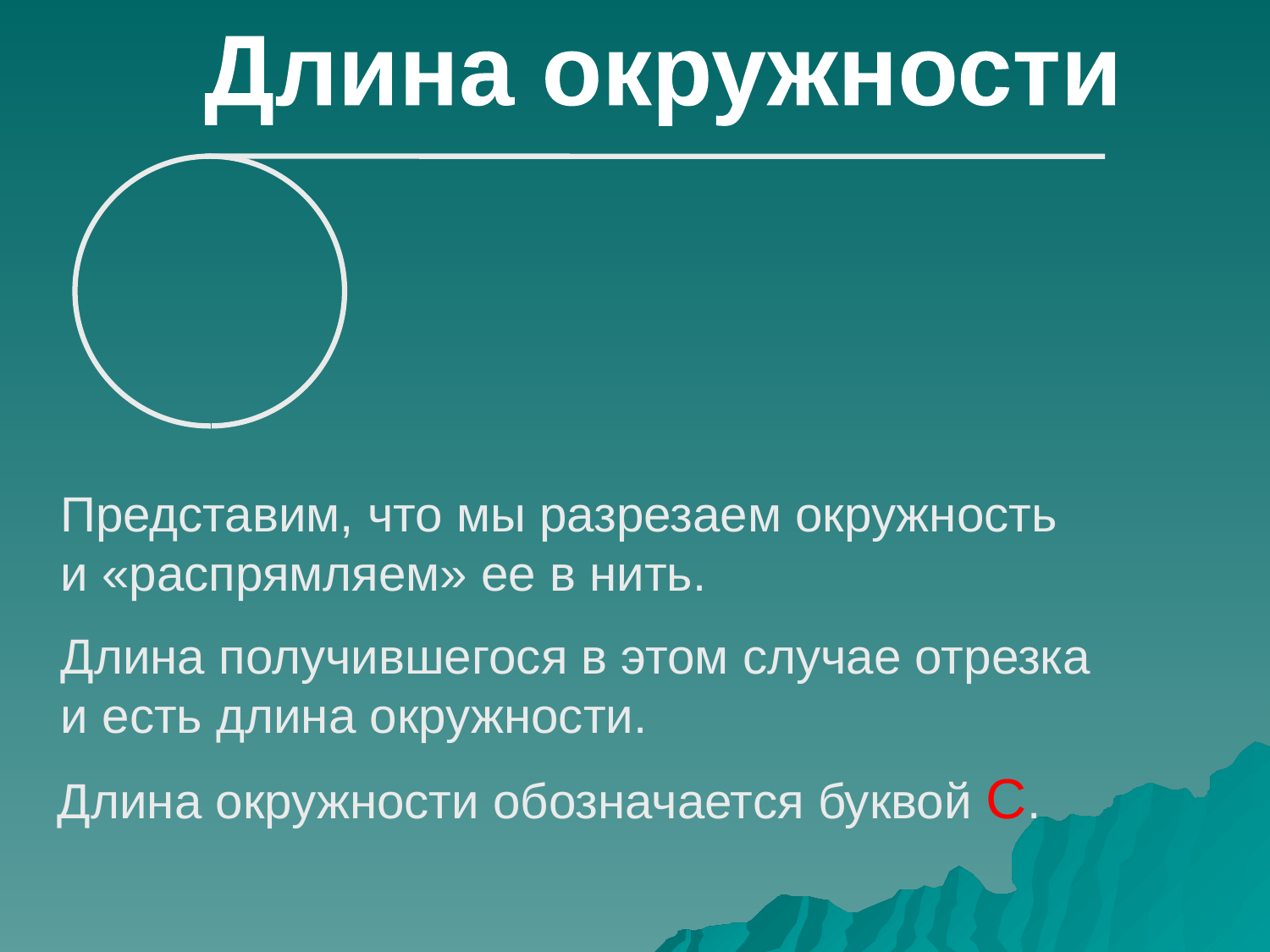

Длина окружности

Представим, что мы разрезаем окружность
и «распрямляем» ее в нить.
Длина получившегося в этом случае отрезка
и есть длина окружности.
Длина окружности обозначается буквой C.